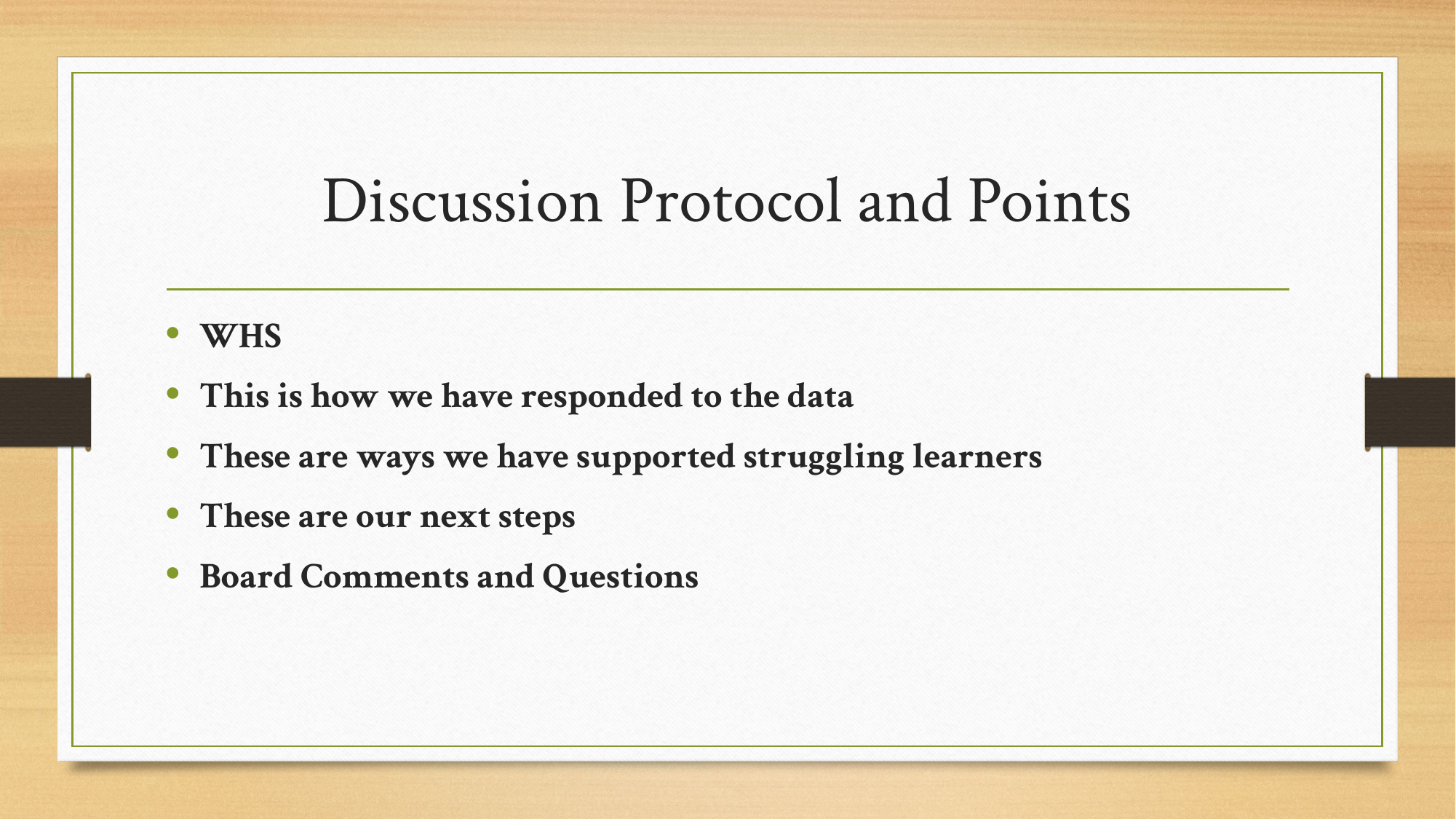

# Discussion Protocol and Points
WHS
This is how we have responded to the data
These are ways we have supported struggling learners
These are our next steps
Board Comments and Questions